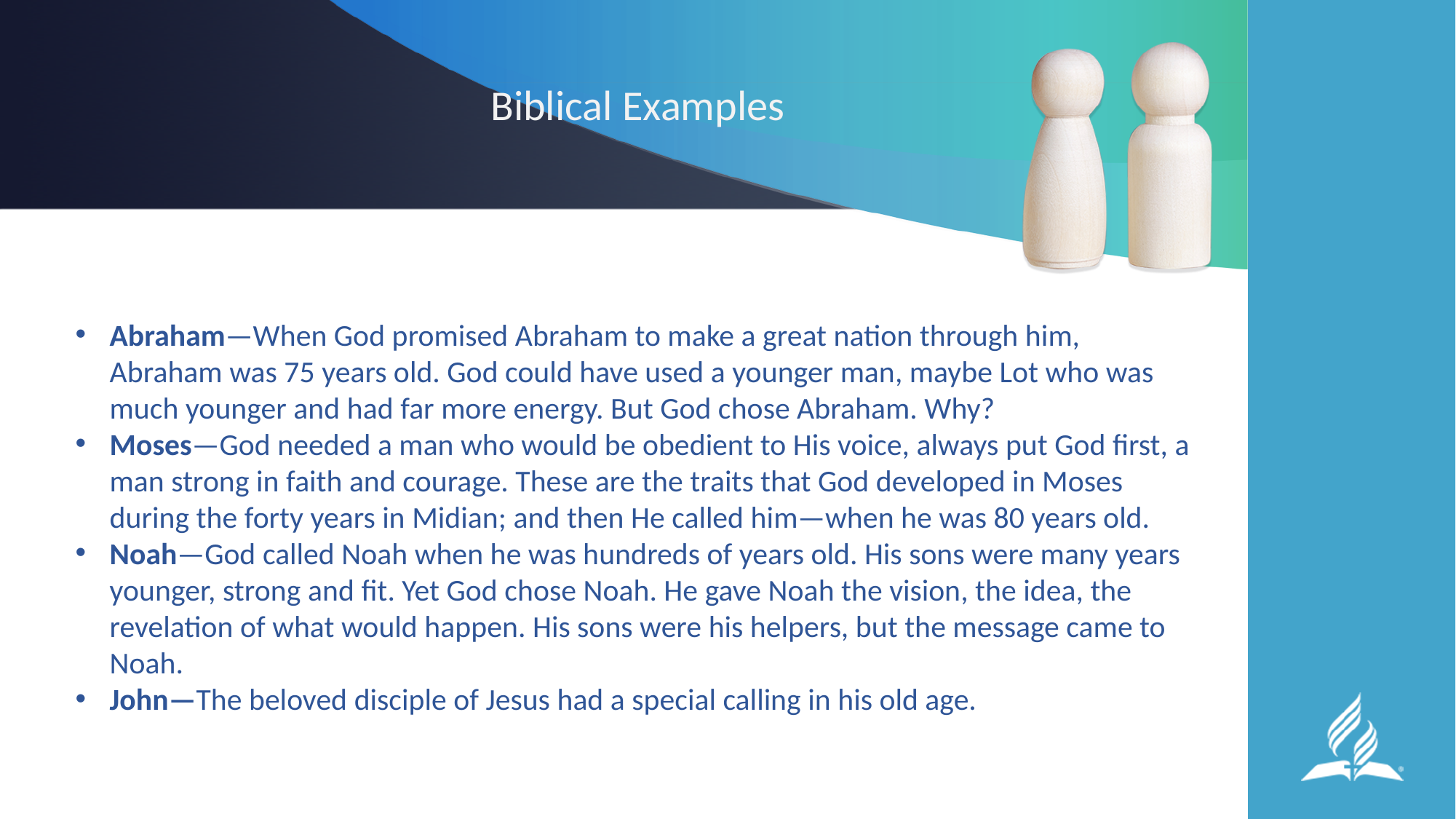

# Biblical Examples

Abraham—When God promised Abraham to make a great nation through him, Abraham was 75 years old. God could have used a younger man, maybe Lot who was much younger and had far more energy. But God chose Abraham. Why?
Moses—God needed a man who would be obedient to His voice, always put God first, a man strong in faith and courage. These are the traits that God developed in Moses during the forty years in Midian; and then He called him—when he was 80 years old.
Noah—God called Noah when he was hundreds of years old. His sons were many years younger, strong and fit. Yet God chose Noah. He gave Noah the vision, the idea, the revelation of what would happen. His sons were his helpers, but the message came to Noah.
John—The beloved disciple of Jesus had a special calling in his old age.